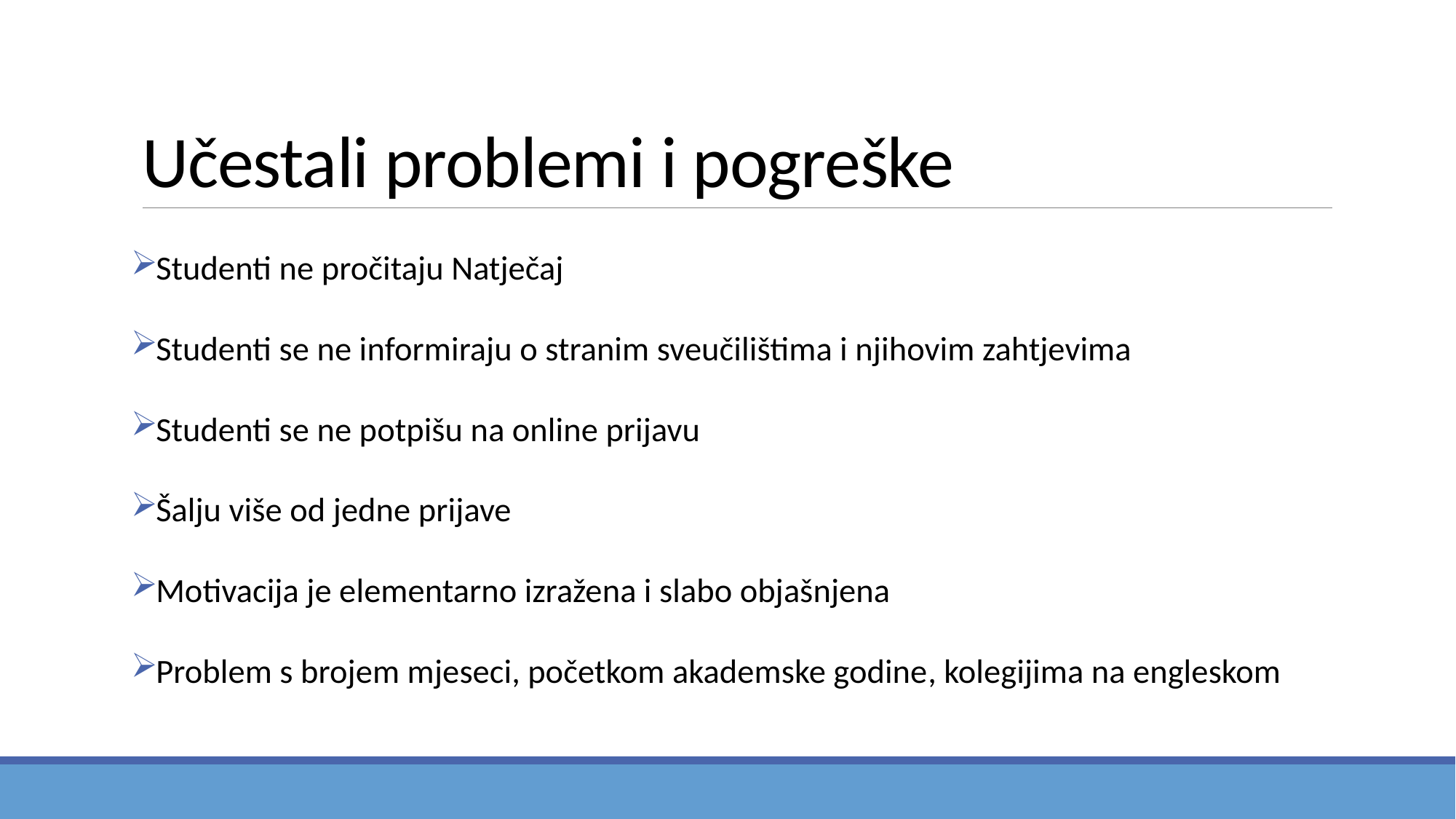

# Učestali problemi i pogreške
Studenti ne pročitaju Natječaj
Studenti se ne informiraju o stranim sveučilištima i njihovim zahtjevima
Studenti se ne potpišu na online prijavu
Šalju više od jedne prijave
Motivacija je elementarno izražena i slabo objašnjena
Problem s brojem mjeseci, početkom akademske godine, kolegijima na engleskom